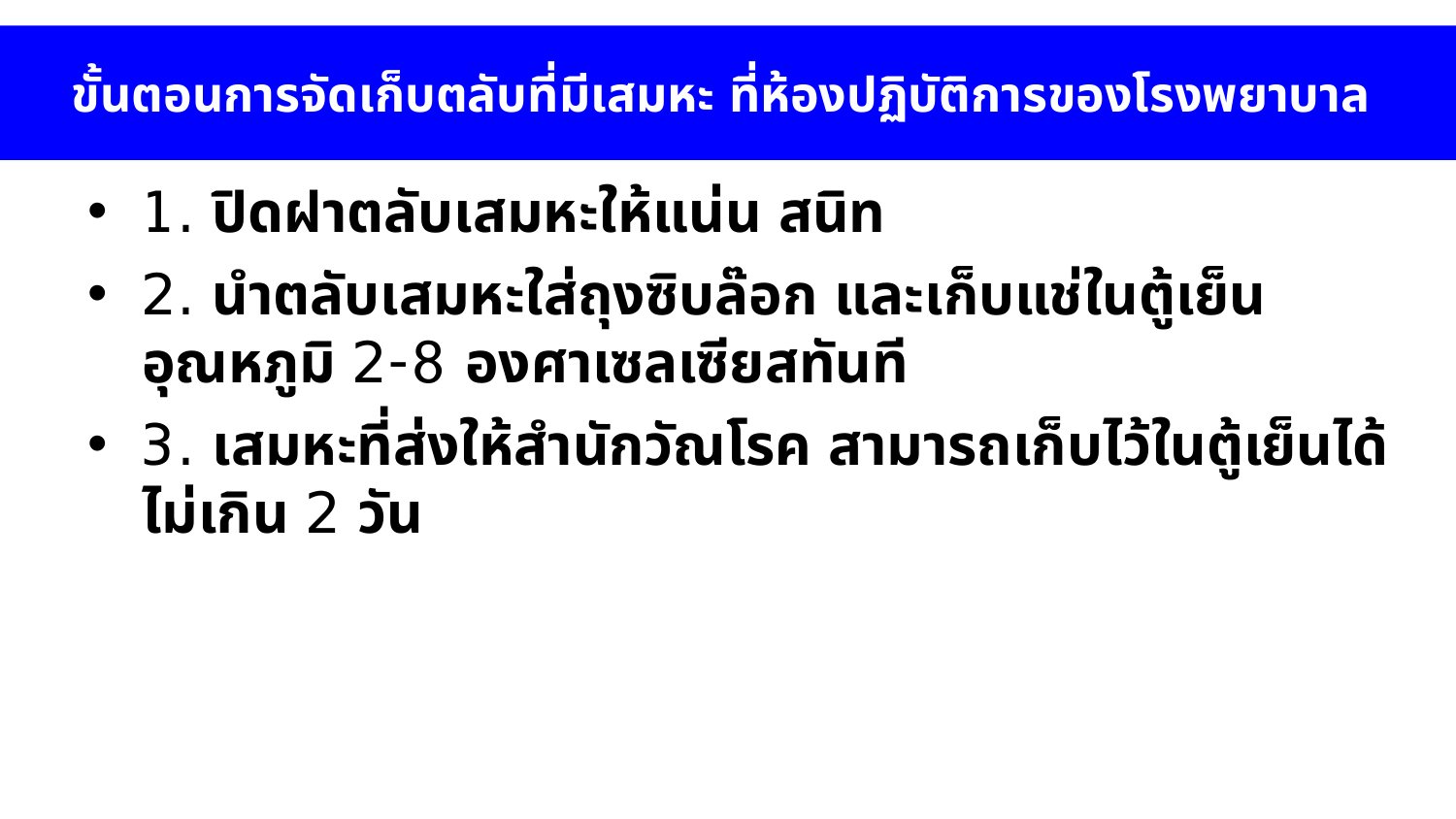

# ขั้นตอนการจัดเก็บตลับที่มีเสมหะ ที่ห้องปฏิบัติการของโรงพยาบาล
1. ปิดฝาตลับเสมหะให้แน่น สนิท
2. นำตลับเสมหะใส่ถุงซิบล๊อก และเก็บแช่ในตู้เย็นอุณหภูมิ 2-8 องศาเซลเซียสทันที
3. เสมหะที่ส่งให้สำนักวัณโรค สามารถเก็บไว้ในตู้เย็นได้ไม่เกิน 2 วัน